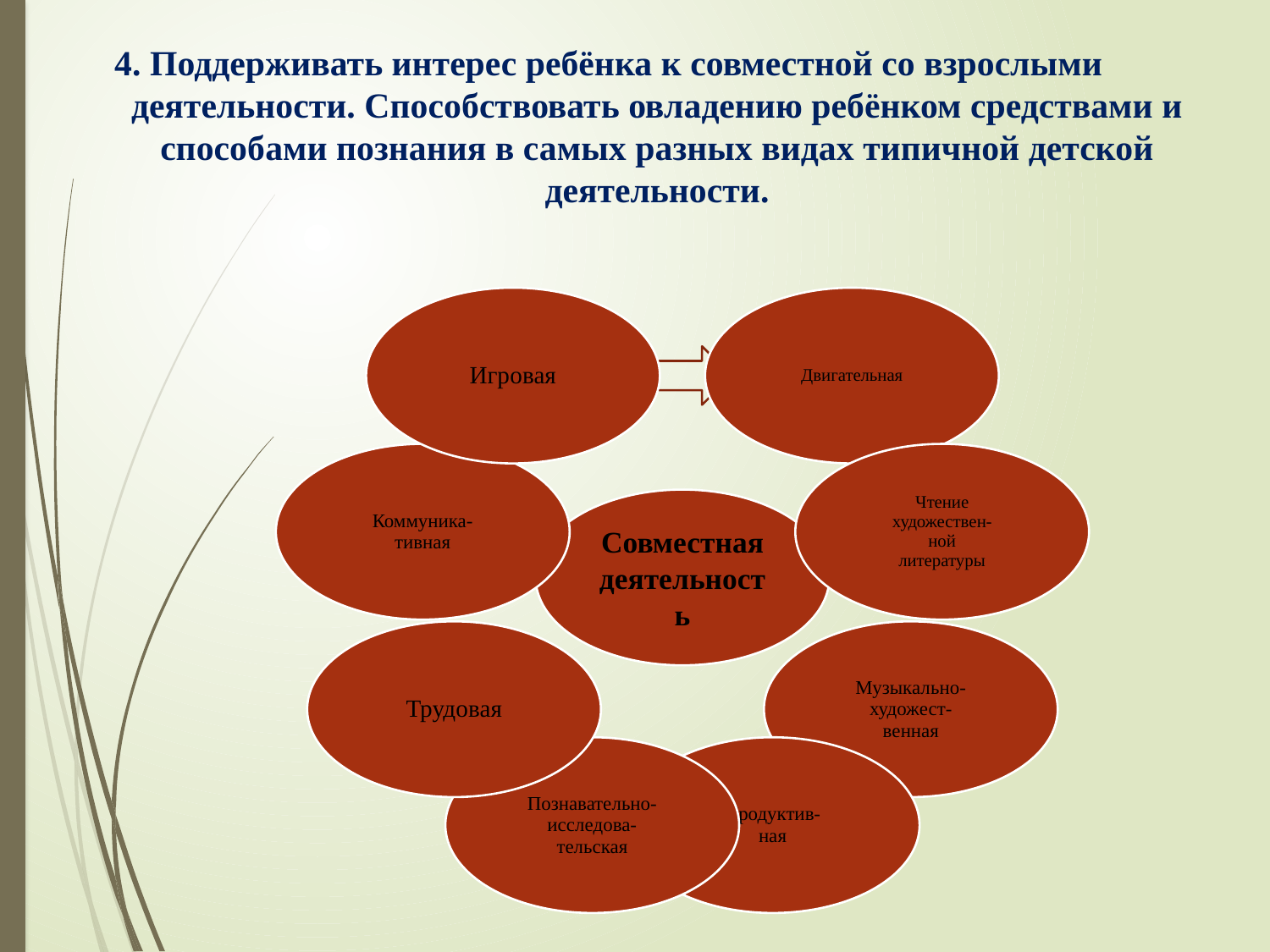

4. Поддерживать интерес ребёнка к совместной со взрослыми деятельности. Способствовать овладению ребёнком средствами и способами познания в самых разных видах типичной детской деятельности.
Совместная
деятельность
Двигательная
Чтение
художествен-
ной
литературы
Музыкально-
художест-
венная
Продуктив-
ная
Познавательно-
исследова-
тельская
Трудовая
Коммуника-
тивная
Игровая